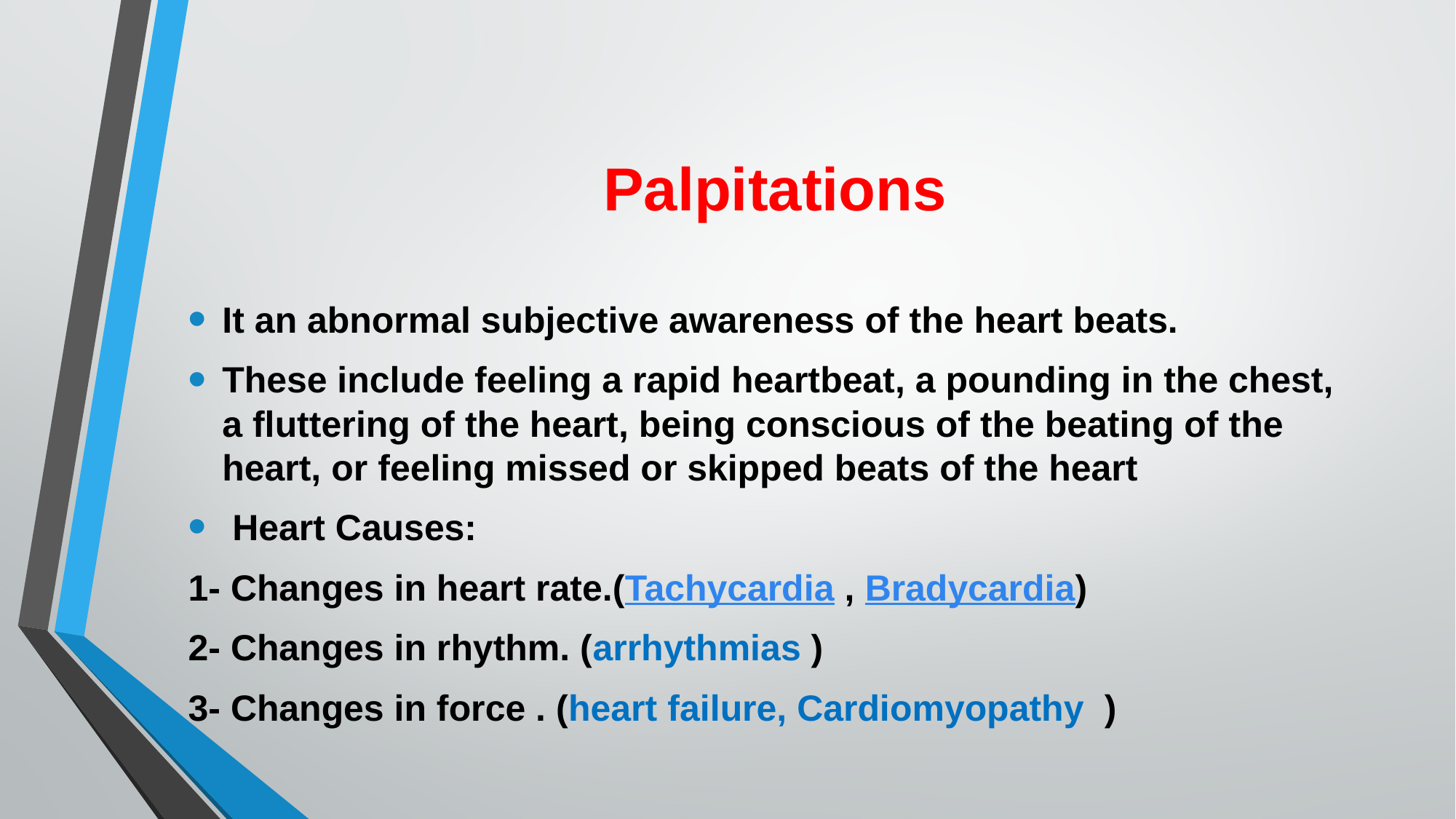

# Palpitations
It an abnormal subjective awareness of the heart beats.
These include feeling a rapid heartbeat, a pounding in the chest, a fluttering of the heart, being conscious of the beating of the heart, or feeling missed or skipped beats of the heart
 Heart Causes:
1- Changes in heart rate.(Tachycardia , Bradycardia)
2- Changes in rhythm. (arrhythmias )
3- Changes in force . (heart failure, Cardiomyopathy  )